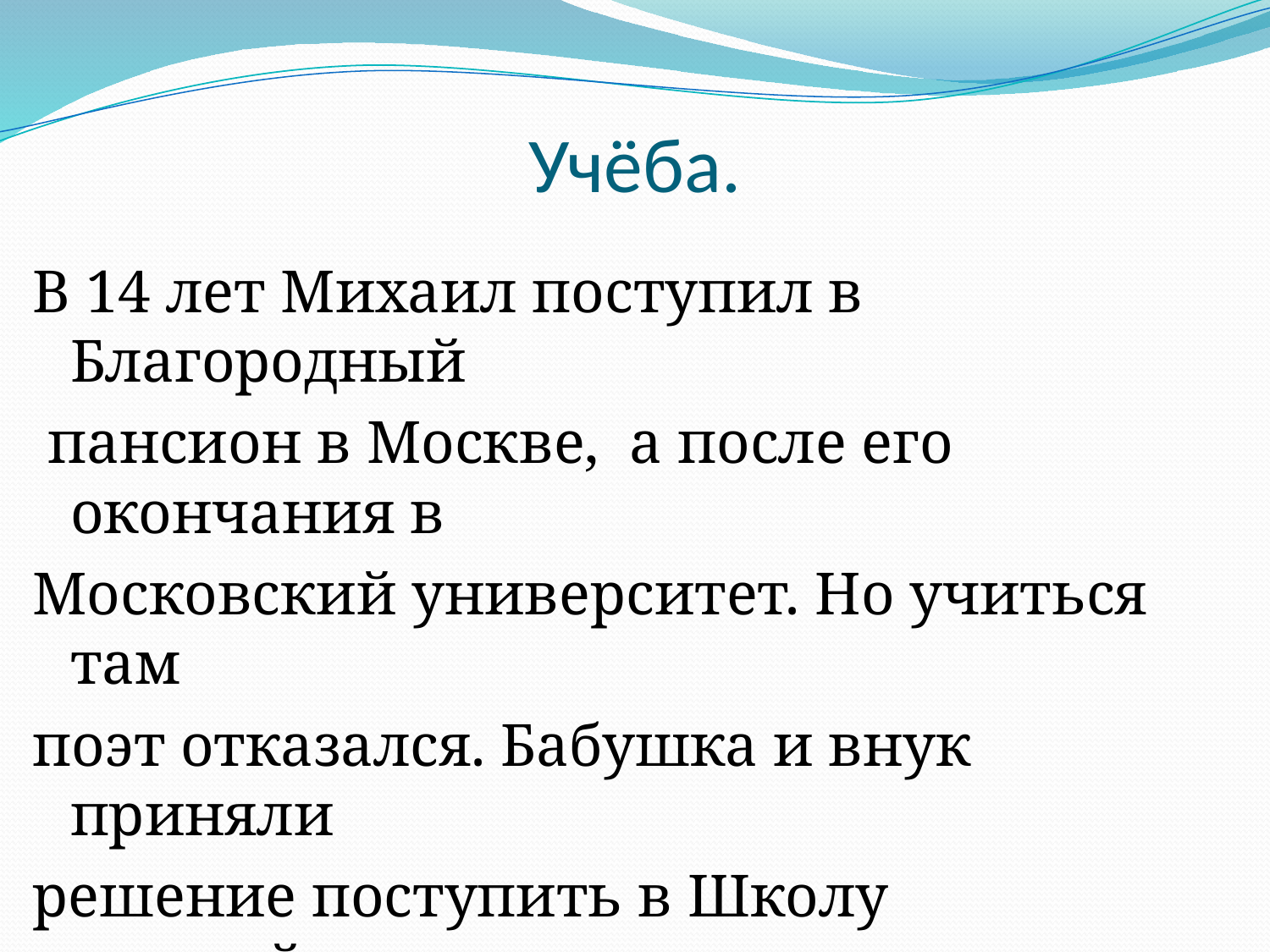

# Учёба.
В 14 лет Михаил поступил в Благородный
 пансион в Москве,  а после его окончания в
Московский университет. Но учиться там
поэт отказался. Бабушка и внук приняли
решение поступить в Школу гвардейских
 подпрапорщиков и кавалеристов. Через два
 года Лермонтов стал офицером.